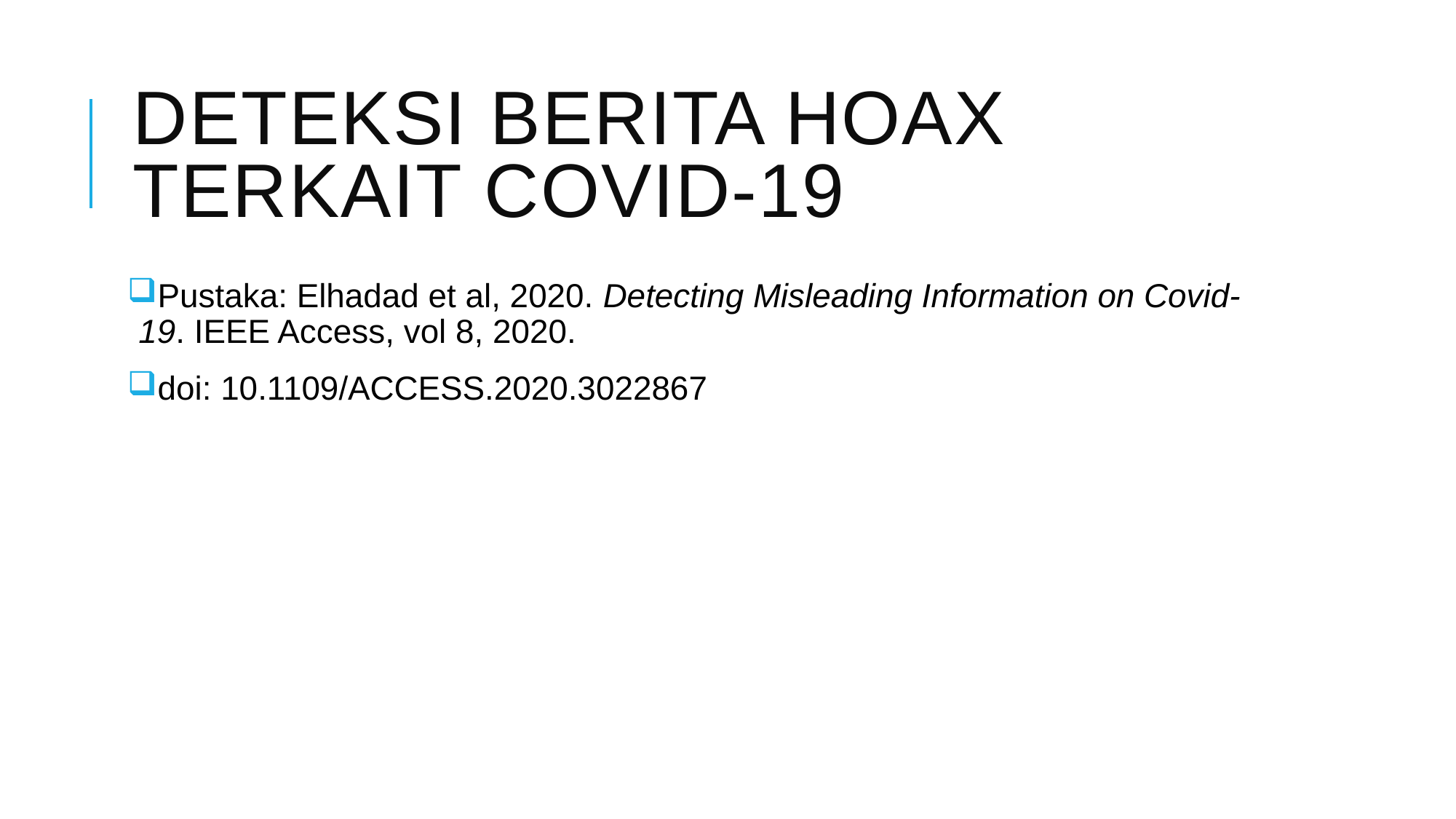

# Deteksi BERITA HOAX TERKAIT COVID-19
Pustaka: Elhadad et al, 2020. Detecting Misleading Information on Covid-19. IEEE Access, vol 8, 2020.
doi: 10.1109/ACCESS.2020.3022867